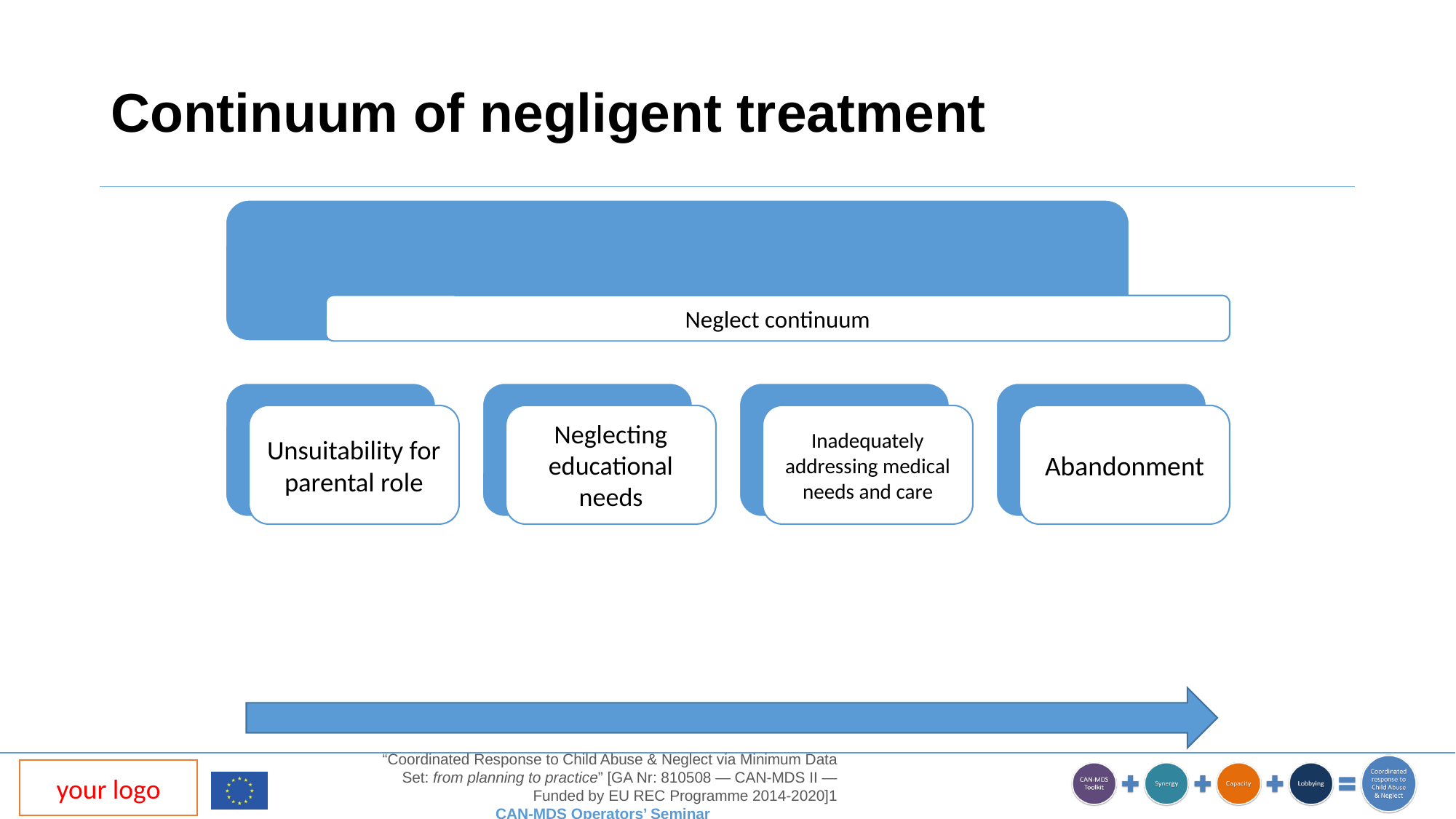

# Continuum of negligent treatment
Neglect continuum
Unsuitability for parental role
Neglecting educational needs
Abandonment
Inadequately addressing medical needs and care